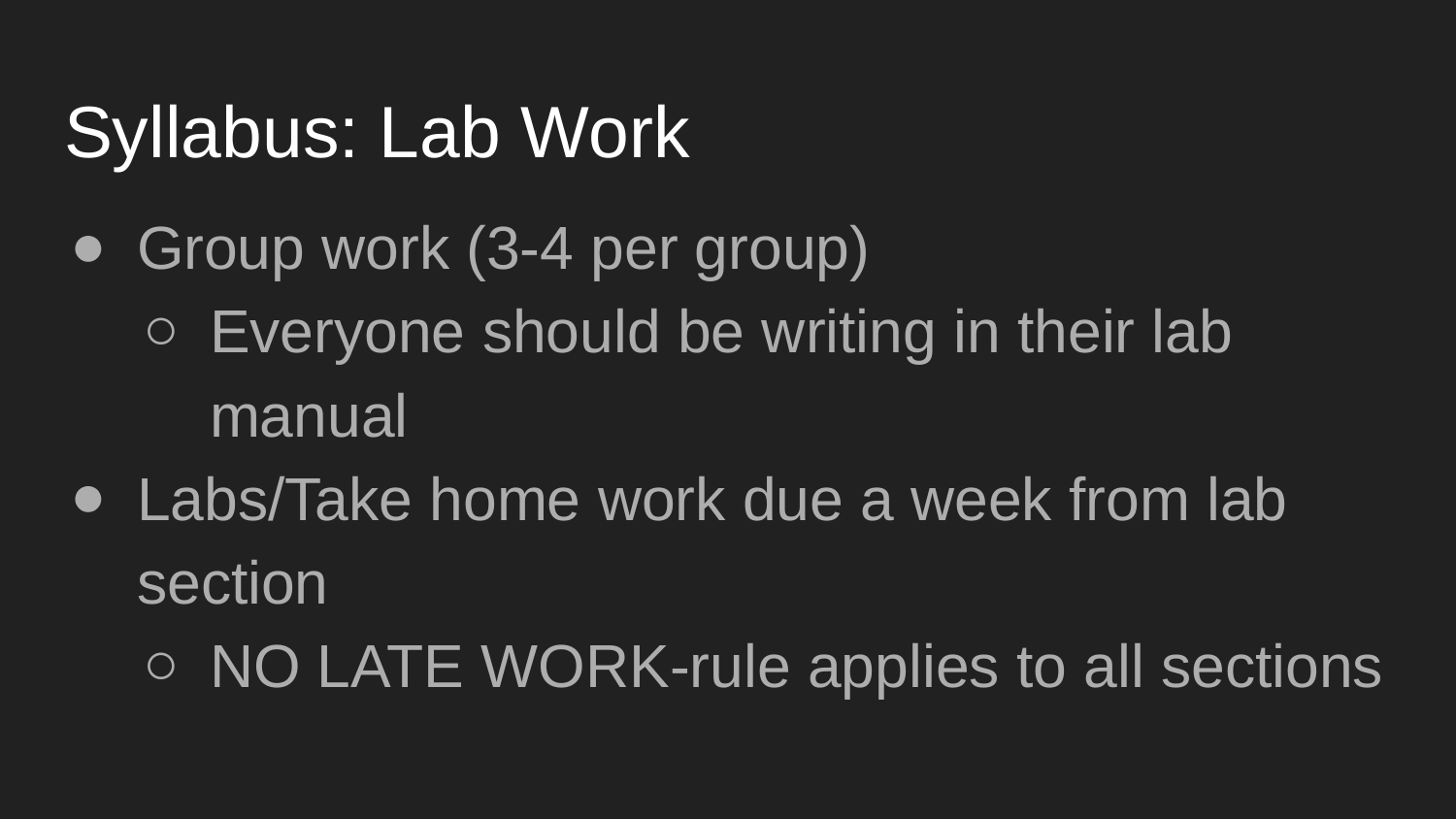

# Syllabus: Lab Work
Group work (3-4 per group)
Everyone should be writing in their lab manual
Labs/Take home work due a week from lab section
NO LATE WORK-rule applies to all sections